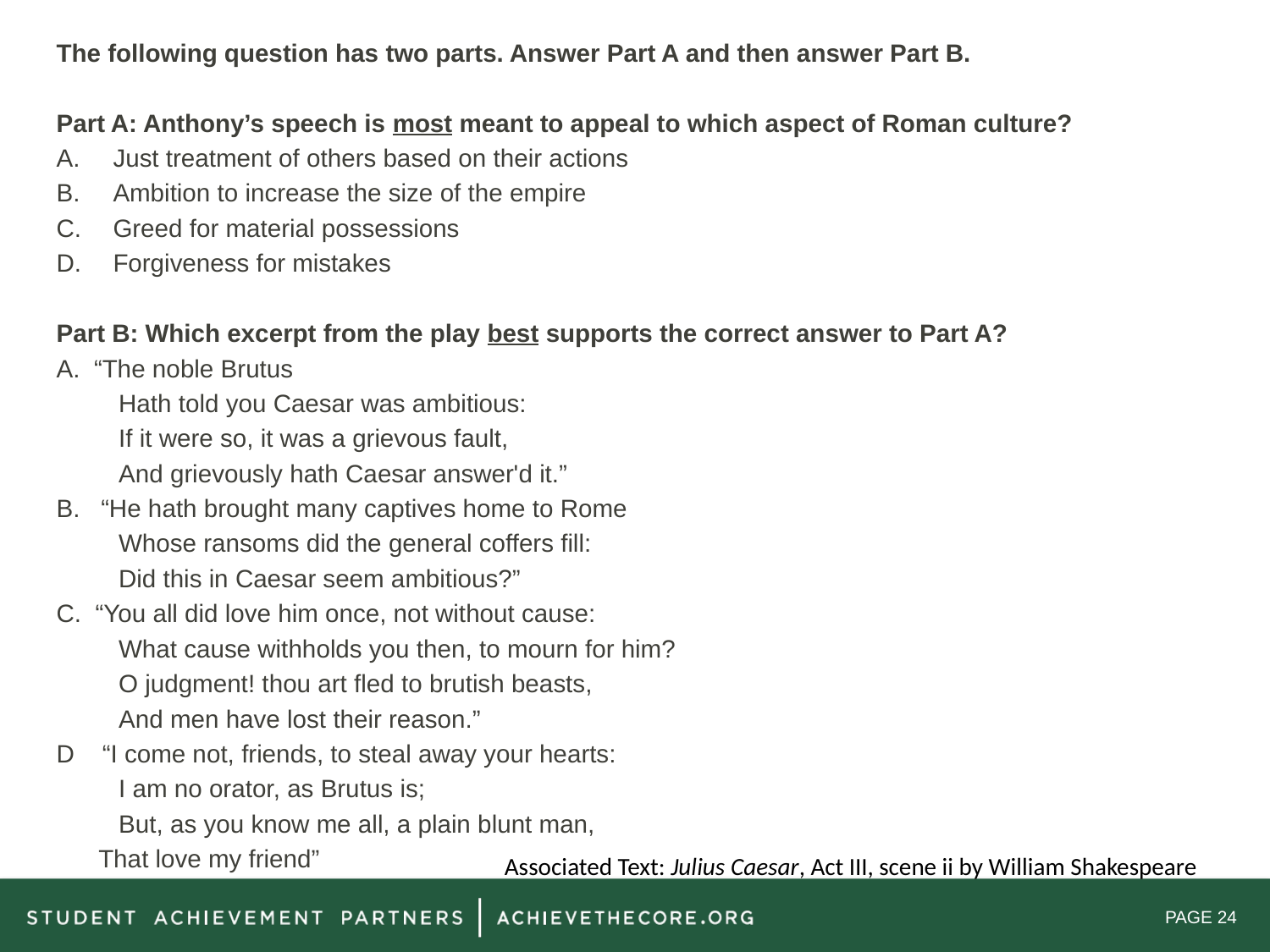

The following question has two parts. Answer Part A and then answer Part B.

Part A: Anthony’s speech is most meant to appeal to which aspect of Roman culture?
Just treatment of others based on their actions
Ambition to increase the size of the empire
Greed for material possessions
Forgiveness for mistakes

Part B: Which excerpt from the play best supports the correct answer to Part A?
A.  “The noble Brutus
	Hath told you Caesar was ambitious:
	If it were so, it was a grievous fault,
	And grievously hath Caesar answer'd it.”
B.   “He hath brought many captives home to Rome
	Whose ransoms did the general coffers fill:
	Did this in Caesar seem ambitious?”
C.  “You all did love him once, not without cause:
	What cause withholds you then, to mourn for him?
	O judgment! thou art fled to brutish beasts,
	And men have lost their reason.”
D    “I come not, friends, to steal away your hearts:
	I am no orator, as Brutus is;
	But, as you know me all, a plain blunt man,
      That love my friend”

Associated Text: Julius Caesar, Act III, scene ii by William Shakespeare